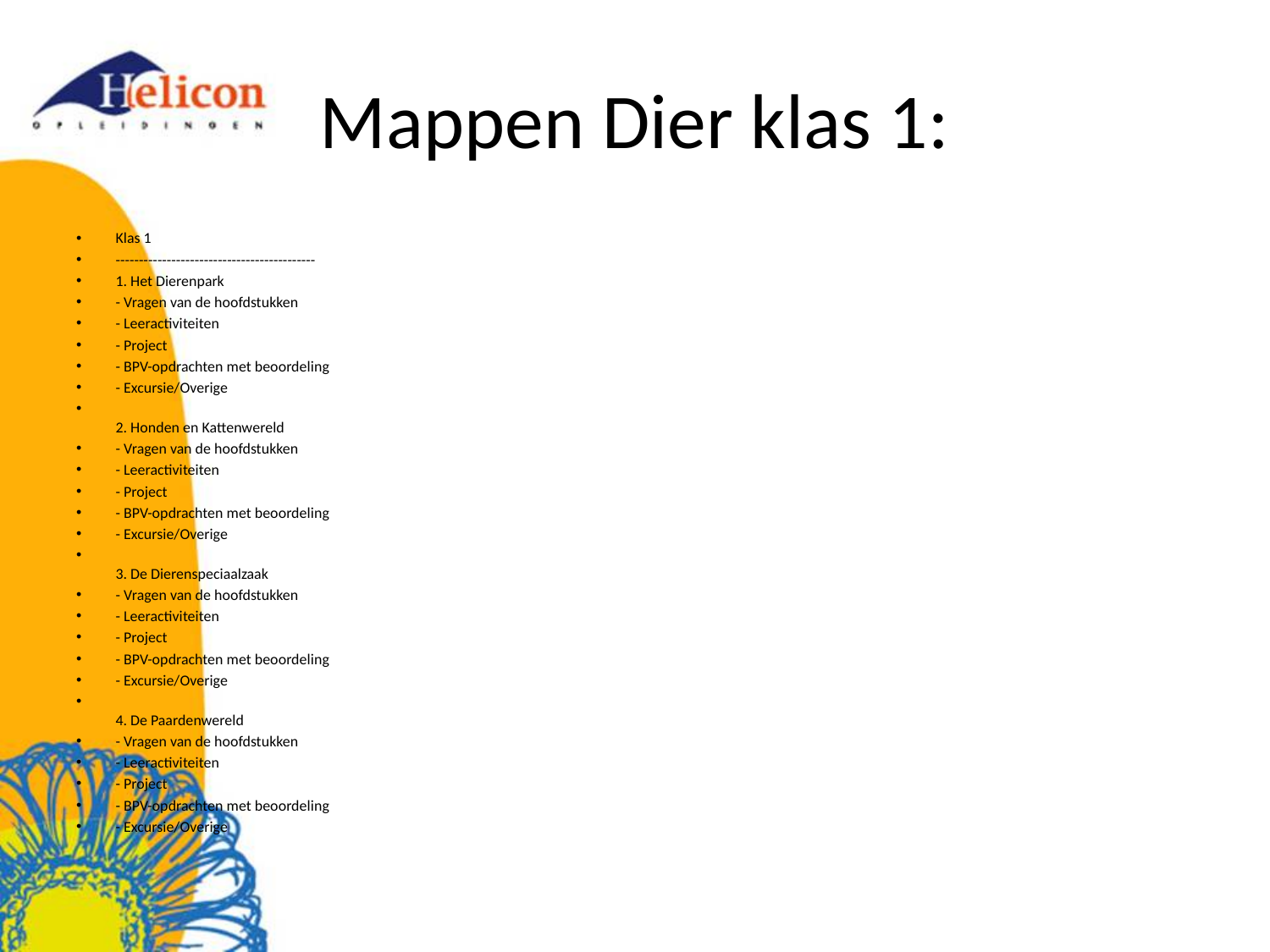

# Mappen Dier klas 1:
Klas 1
-------------------------------------------
1. Het Dierenpark
- Vragen van de hoofdstukken
- Leeractiviteiten
- Project
- BPV-opdrachten met beoordeling
- Excursie/Overige
2. Honden en Kattenwereld
- Vragen van de hoofdstukken
- Leeractiviteiten
- Project
- BPV-opdrachten met beoordeling
- Excursie/Overige
3. De Dierenspeciaalzaak
- Vragen van de hoofdstukken
- Leeractiviteiten
- Project
- BPV-opdrachten met beoordeling
- Excursie/Overige
4. De Paardenwereld
- Vragen van de hoofdstukken
- Leeractiviteiten
- Project
- BPV-opdrachten met beoordeling
- Excursie/Overige